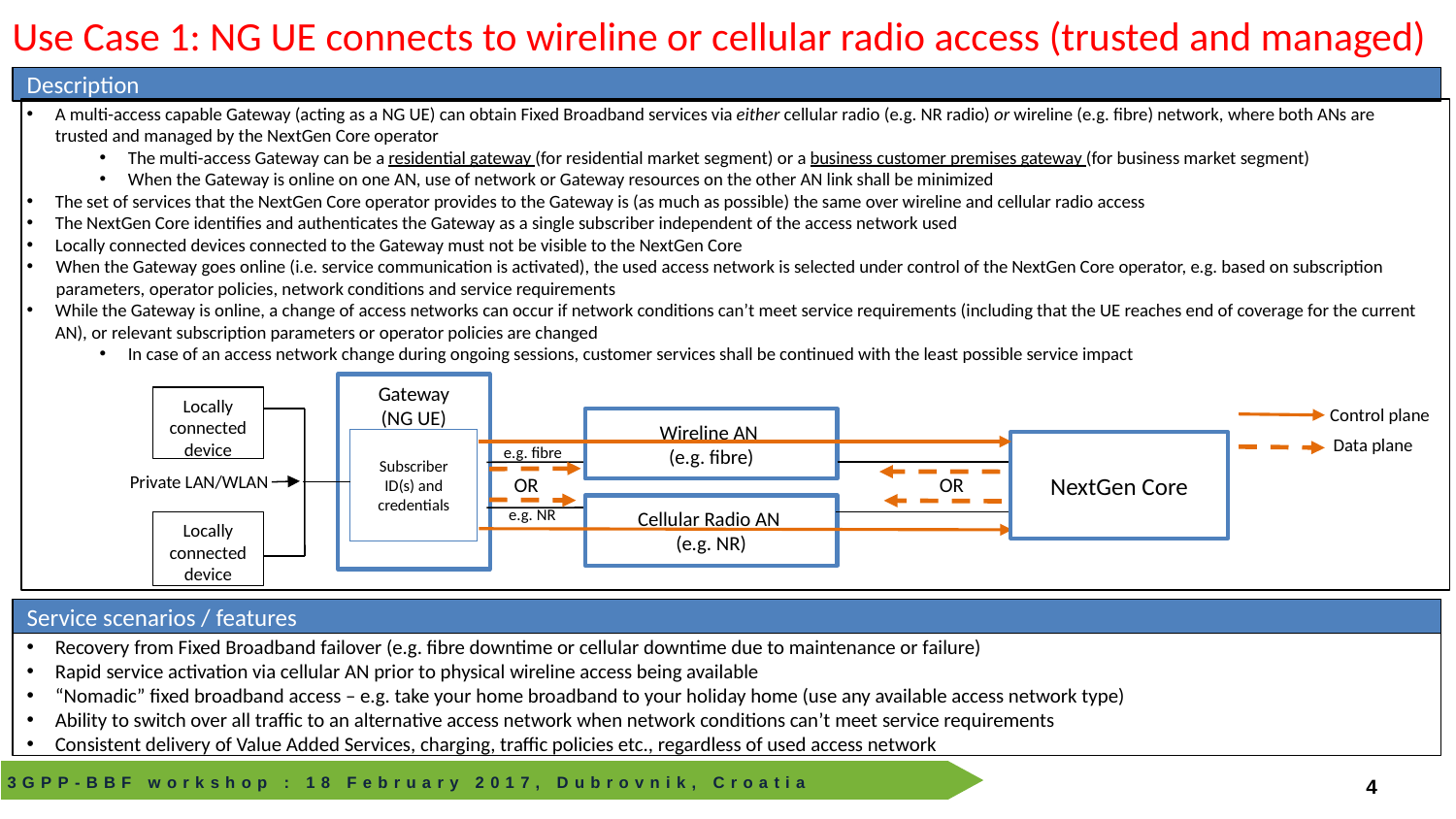

# Use Case 1: NG UE connects to wireline or cellular radio access (trusted and managed)
Description
A multi-access capable Gateway (acting as a NG UE) can obtain Fixed Broadband services via either cellular radio (e.g. NR radio) or wireline (e.g. fibre) network, where both ANs are trusted and managed by the NextGen Core operator
The multi-access Gateway can be a residential gateway (for residential market segment) or a business customer premises gateway (for business market segment)
When the Gateway is online on one AN, use of network or Gateway resources on the other AN link shall be minimized
The set of services that the NextGen Core operator provides to the Gateway is (as much as possible) the same over wireline and cellular radio access
The NextGen Core identifies and authenticates the Gateway as a single subscriber independent of the access network used
Locally connected devices connected to the Gateway must not be visible to the NextGen Core
When the Gateway goes online (i.e. service communication is activated), the used access network is selected under control of the NextGen Core operator, e.g. based on subscription parameters, operator policies, network conditions and service requirements
While the Gateway is online, a change of access networks can occur if network conditions can’t meet service requirements (including that the UE reaches end of coverage for the current AN), or relevant subscription parameters or operator policies are changed
In case of an access network change during ongoing sessions, customer services shall be continued with the least possible service impact

Gateway
(NG UE)
Locally connected device
Control plane
Wireline AN
(e.g. fibre)
Data plane

Subscriber ID(s) and credentials

NextGen Core
e.g. fibre
Private LAN/WLAN
OR
OR
Cellular Radio AN
(e.g. NR)
e.g. NR
Locally connected device
Service scenarios / features
Recovery from Fixed Broadband failover (e.g. fibre downtime or cellular downtime due to maintenance or failure)
Rapid service activation via cellular AN prior to physical wireline access being available
“Nomadic” fixed broadband access – e.g. take your home broadband to your holiday home (use any available access network type)
Ability to switch over all traffic to an alternative access network when network conditions can’t meet service requirements
Consistent delivery of Value Added Services, charging, traffic policies etc., regardless of used access network